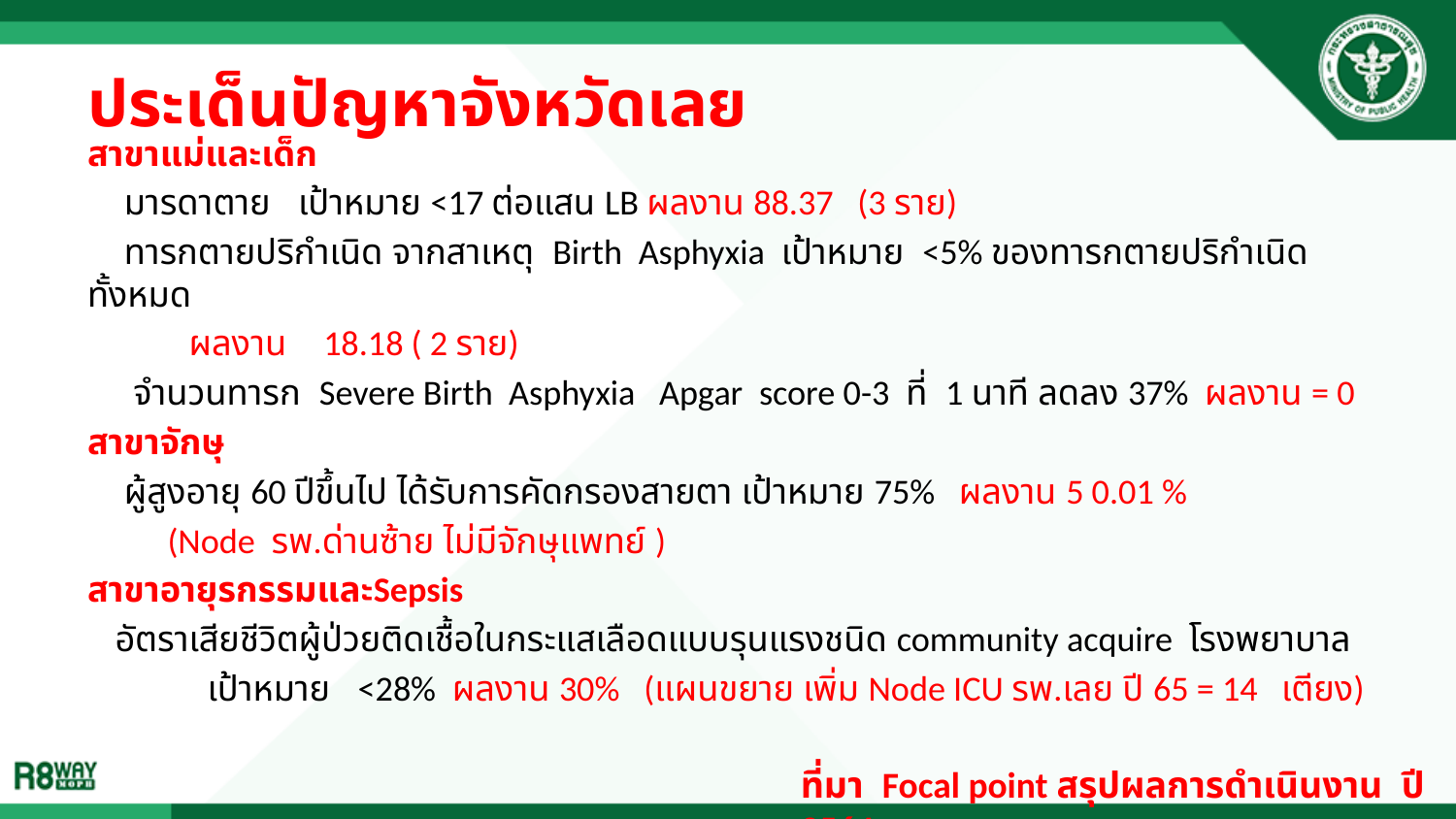

# ประเด็นปัญหาจังหวัดเลย
สาขาแม่และเด็ก
    มารดาตาย   เป้าหมาย <17 ต่อแสน LB ผลงาน 88.37   (3 ราย)
    ทารกตายปริกำเนิด จากสาเหตุ  Birth  Asphyxia  เป้าหมาย  <5% ของทารกตายปริกำเนิดทั้งหมด
           ผลงาน    18.18 ( 2 ราย)
     จำนวนทารก  Severe Birth  Asphyxia   Apgar  score 0-3  ที่  1 นาที ลดลง 37%  ผลงาน = 0
สาขาจักษุ
    ผู้สูงอายุ 60 ปีขึ้นไป ได้รับการคัดกรองสายตา เป้าหมาย 75%   ผลงาน 5 0.01 %
          (Node  รพ.ด่านซ้าย ไม่มีจักษุแพทย์ )
สาขาอายุรกรรมและSepsis
   อัตราเสียชีวิตผู้ป่วยติดเชื้อในกระแสเลือดแบบรุนแรงชนิด community acquire  โรงพยาบาล
             เป้าหมาย   <28%  ผลงาน 30%   (แผนขยาย เพิ่ม Node ICU รพ.เลย ปี 65 = 14   เตียง)

ที่มา  Focal point สรุปผลการดำเนินงาน  ปี 2564